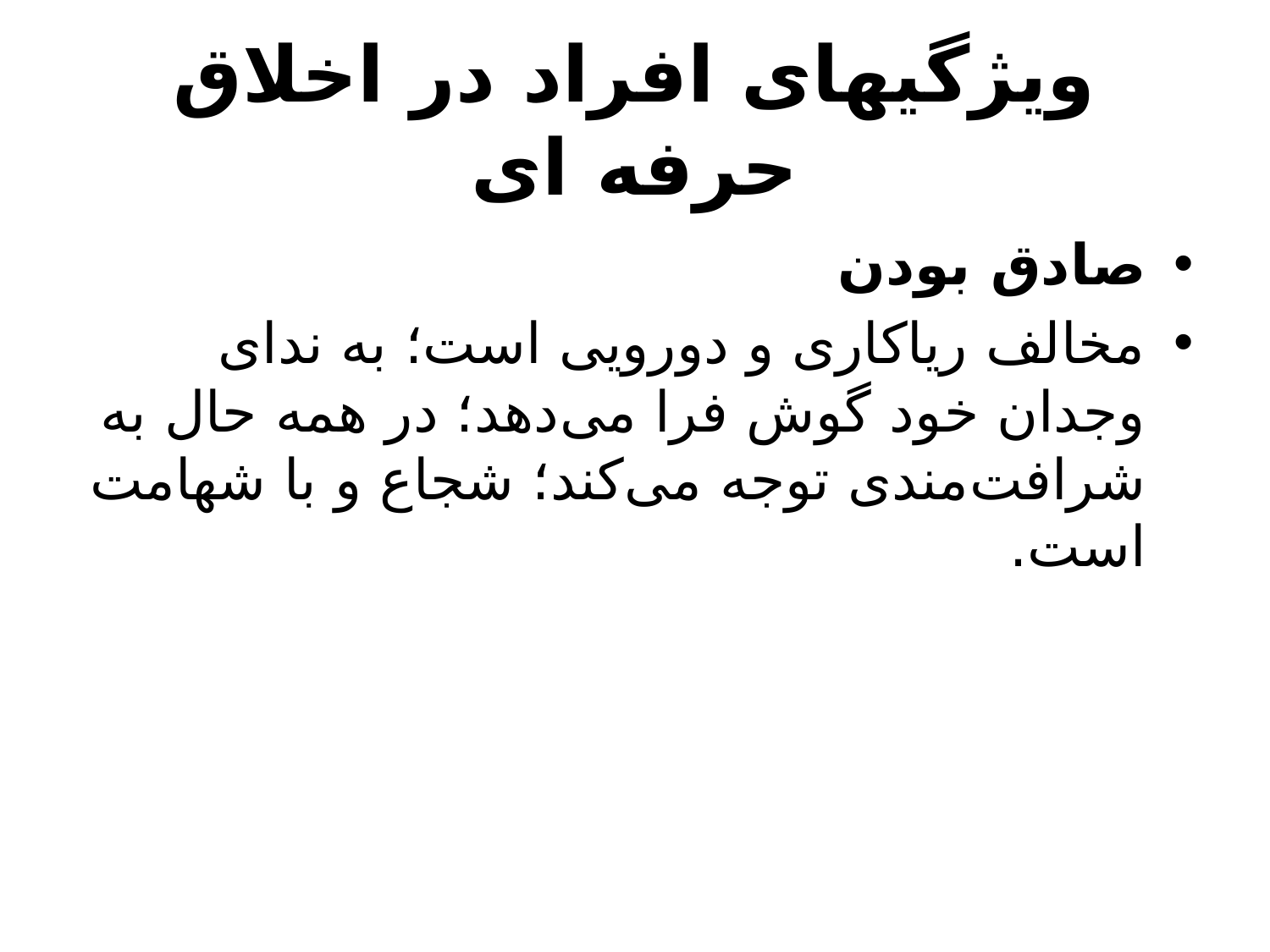

# ویژگیهای افراد در اخلاق حرفه ای
صادق بودن
مخالف ریاکاری و دورویی است؛ به ندای وجدان خود گوش فرا می‌دهد؛ در همه حال به شرافت‌مندی توجه می‌کند؛ شجاع و با شهامت است.